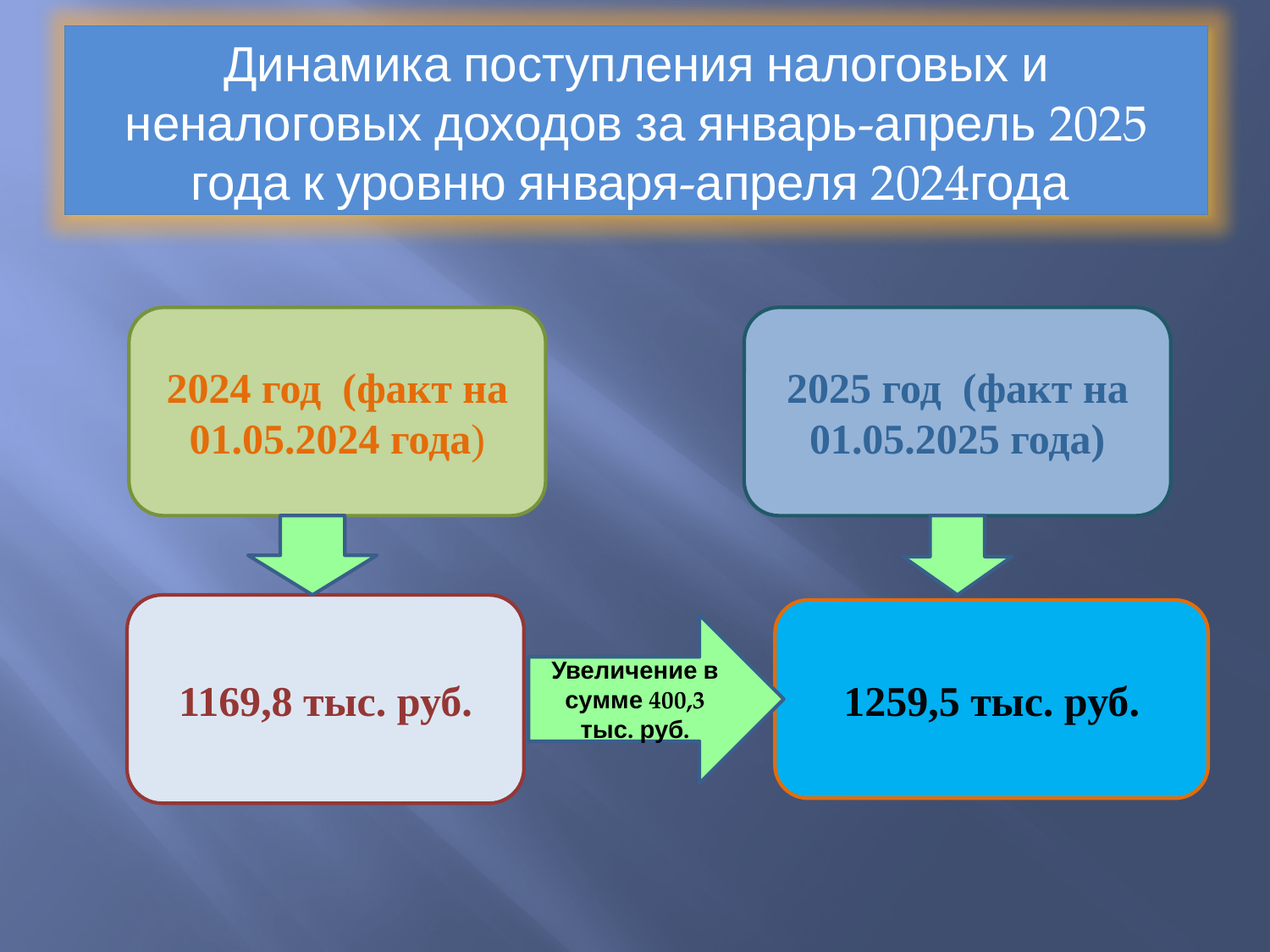

Динамика поступления налоговых и неналоговых доходов за январь-апрель 2025 года к уровню января-апреля 2024года
2024 год  (факт на 01.05.2024 года)
2025 год  (факт на 01.05.2025 года)

1169,8 тыс. руб.
1259,5 тыс. руб.
Увеличение в сумме 400,3 тыс. руб.